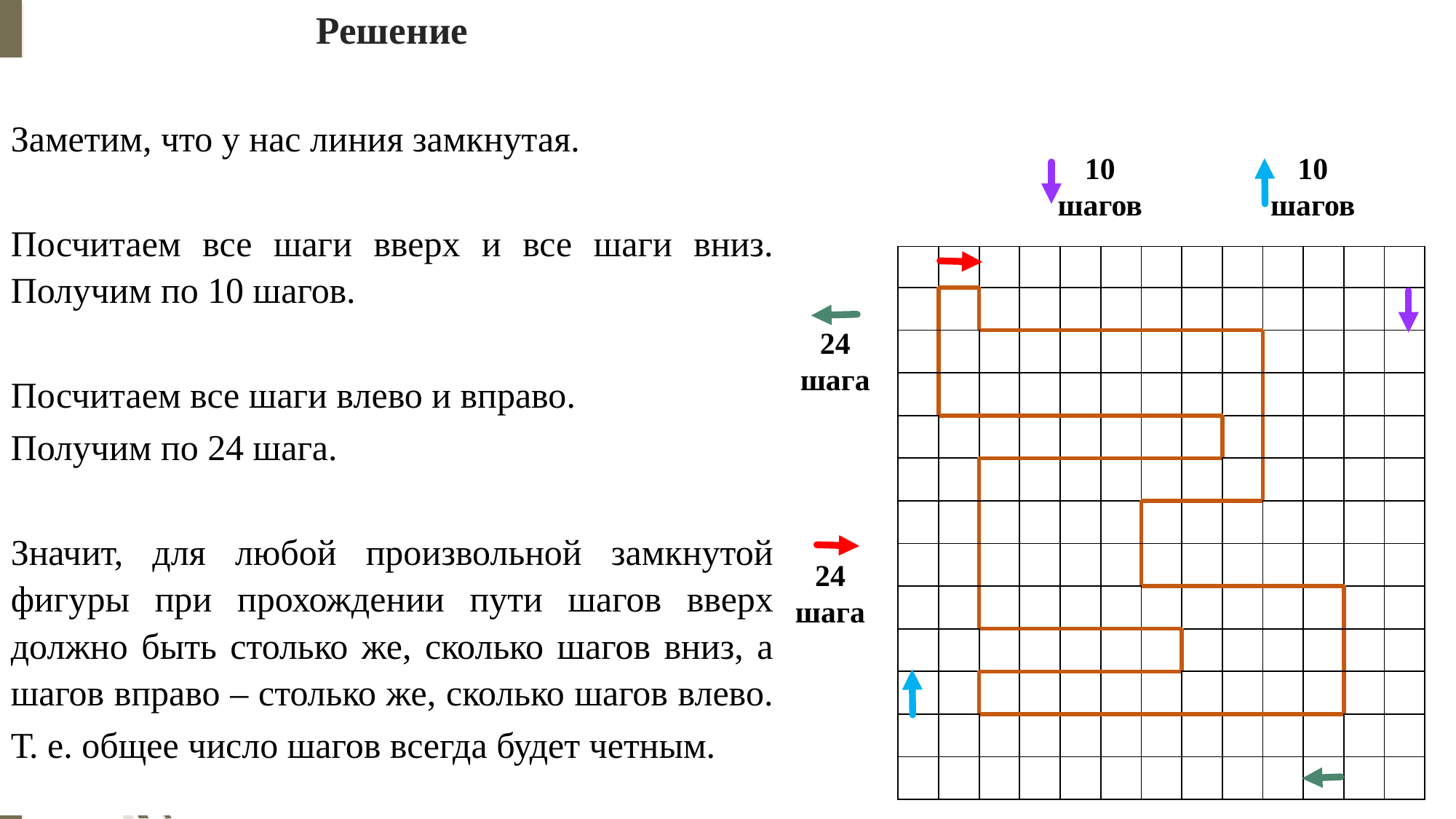

# Решение

Заметим, что у нас линия замкнутая.

Посчитаем все шаги вверх и все шаги вниз. Получим по 10 шагов.

Посчитаем все шаги влево и вправо.
Получим по 24 шага.

Значит, для любой произвольной замкнутой фигуры при прохождении пути шагов вверх должно быть столько же, сколько шагов вниз, а шагов вправо – столько же, сколько шагов влево.
Т. е. общее число шагов всегда будет четным.

10
шагов
10
шагов
|  |  |  |  |  |  |  |  |  |  |  |  |  |
| --- | --- | --- | --- | --- | --- | --- | --- | --- | --- | --- | --- | --- |
|  |  |  |  |  |  |  |  |  |  |  |  |  |
|  |  |  |  |  |  |  |  |  |  |  |  |  |
|  |  |  |  |  |  |  |  |  |  |  |  |  |
|  |  |  |  |  |  |  |  |  |  |  |  |  |
|  |  |  |  |  |  |  |  |  |  |  |  |  |
|  |  |  |  |  |  |  |  |  |  |  |  |  |
|  |  |  |  |  |  |  |  |  |  |  |  |  |
|  |  |  |  |  |  |  |  |  |  |  |  |  |
|  |  |  |  |  |  |  |  |  |  |  |  |  |
|  |  |  |  |  |  |  |  |  |  |  |  |  |
|  |  |  |  |  |  |  |  |  |  |  |  |  |
|  |  |  |  |  |  |  |  |  |  |  |  |  |
24
шага
24
шага